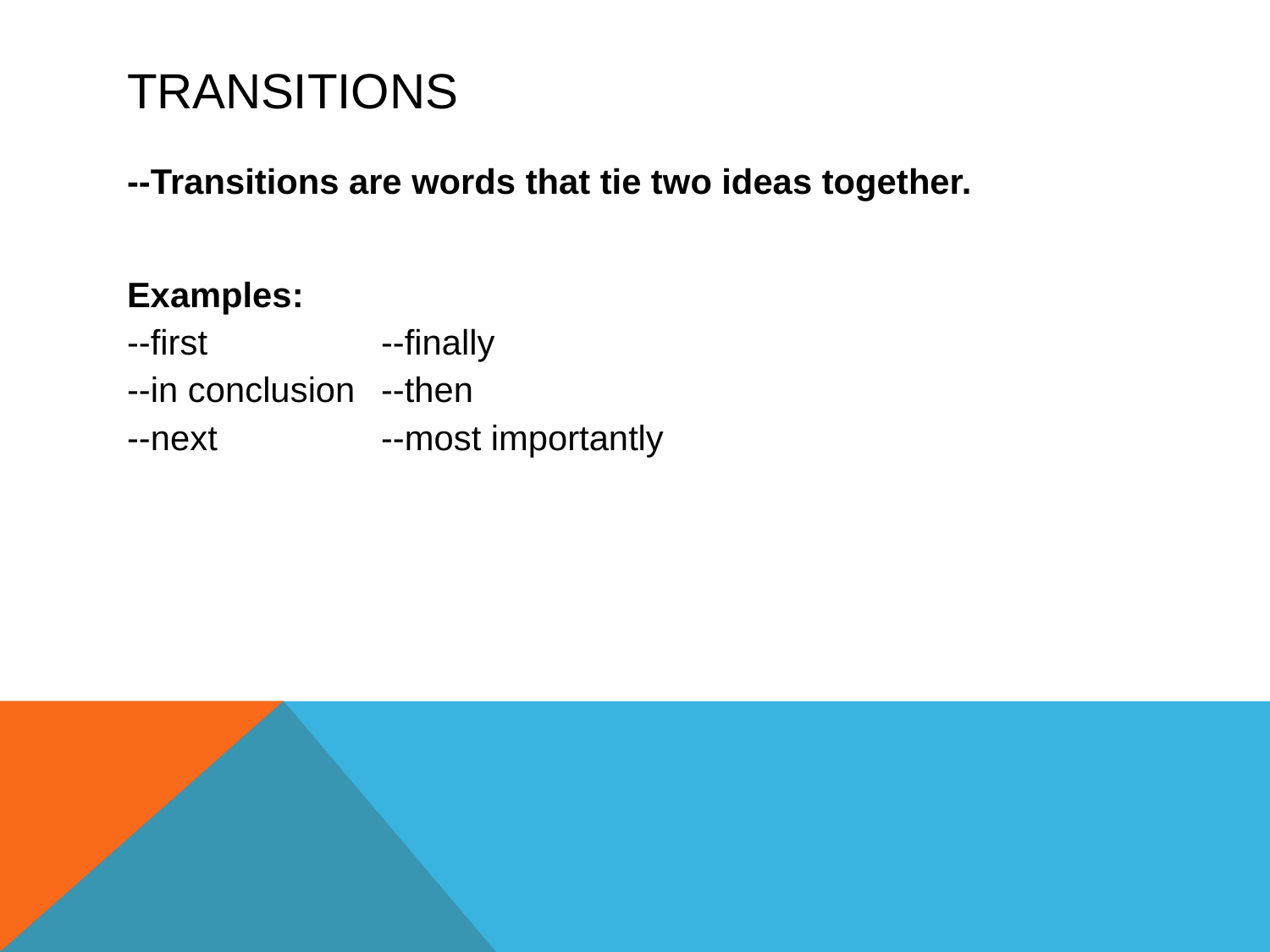

# Transitions
--Transitions are words that tie two ideas together.

Examples:
--first 		--finally
--in conclusion 	--then
--next 		--most importantly